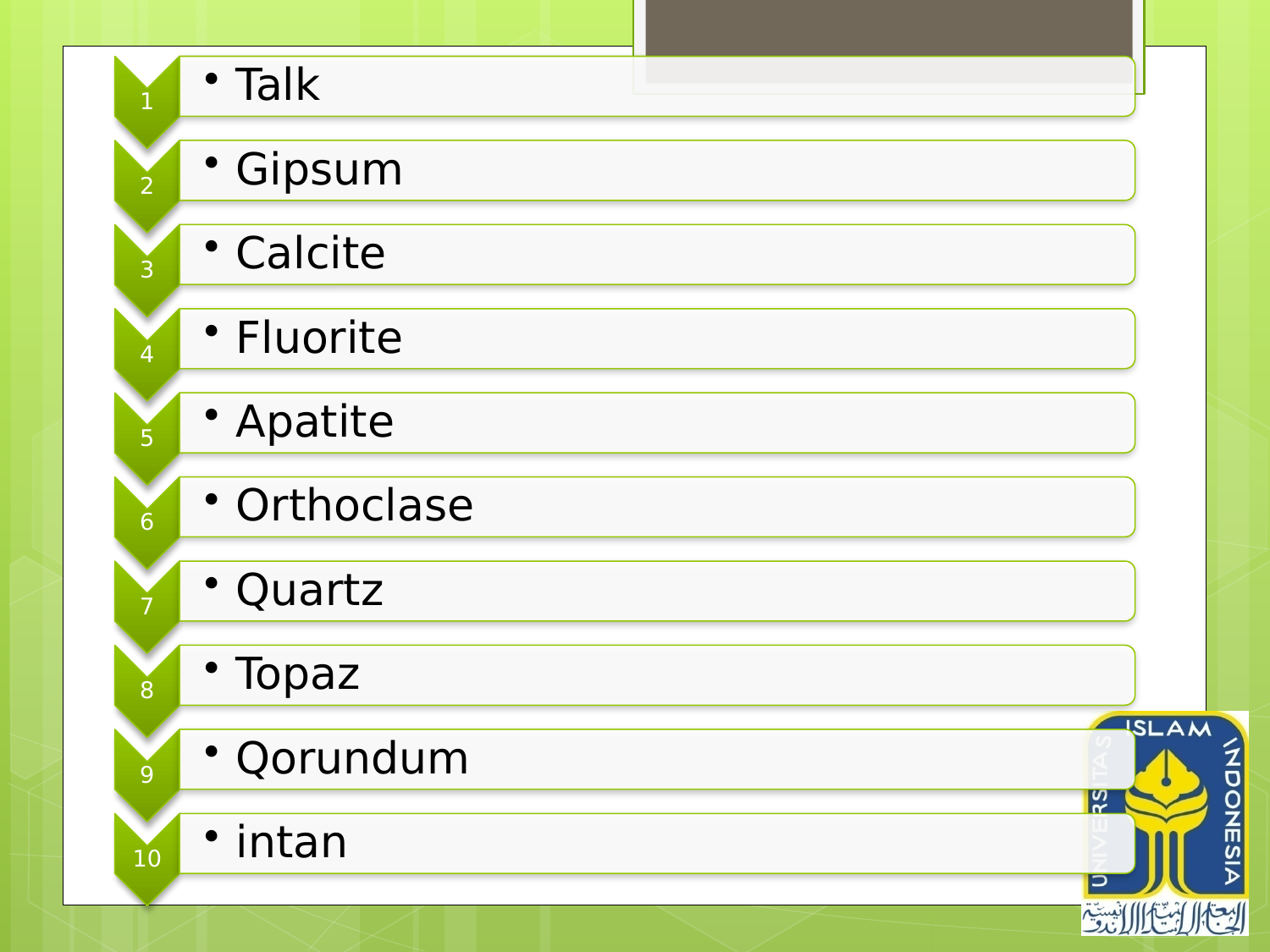

1
Talk
2
Gipsum
3
Calcite
4
Fluorite
5
Apatite
6
Orthoclase
7
Quartz
8
Topaz
9
Qorundum
10
intan